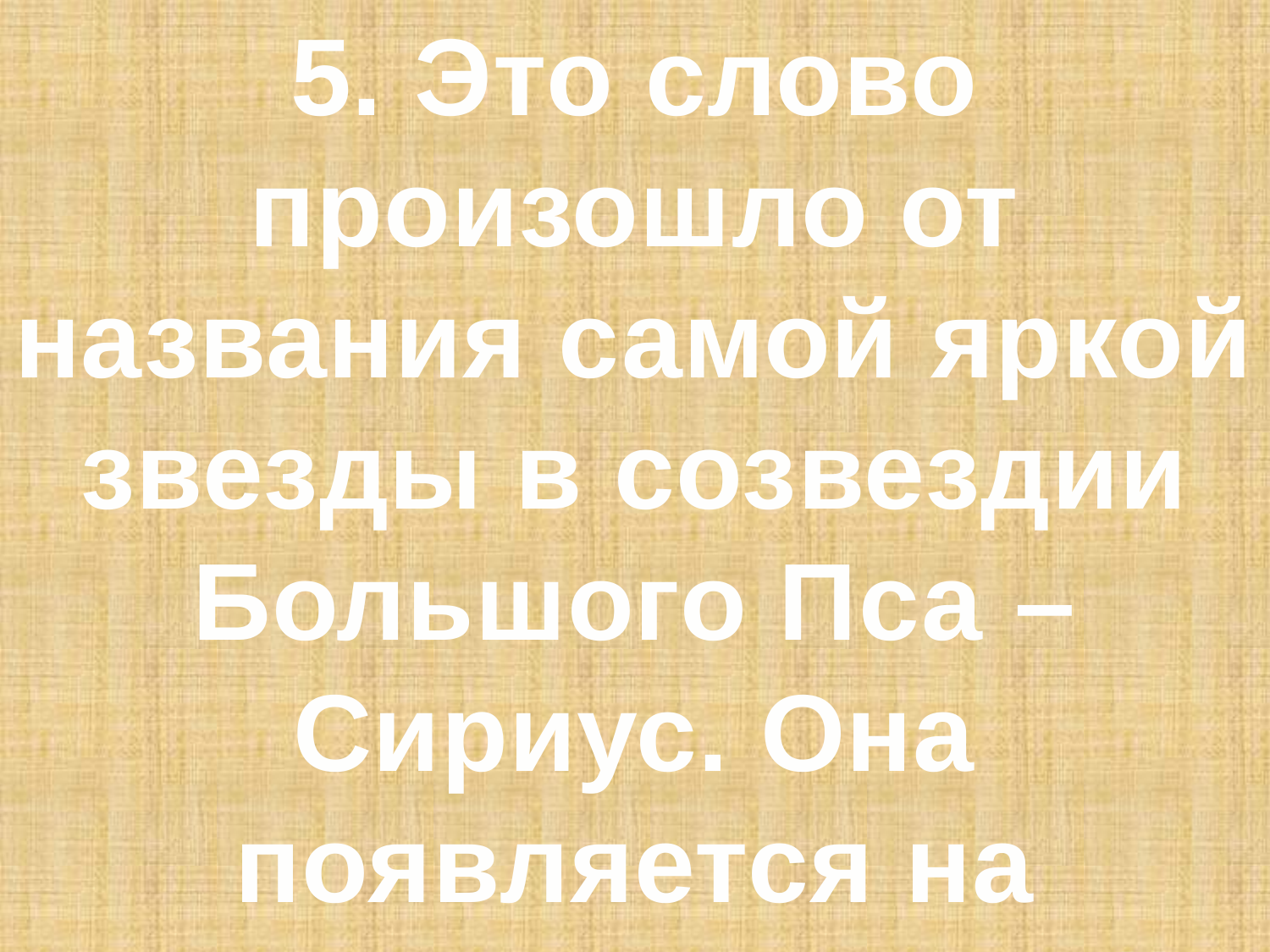

5. Это слово произошло от названия самой яркой звезды в созвездии Большого Пса – Сириус. Она появляется на небосводе в самый разгар лета, 26 июля по нашему календарю звезды.